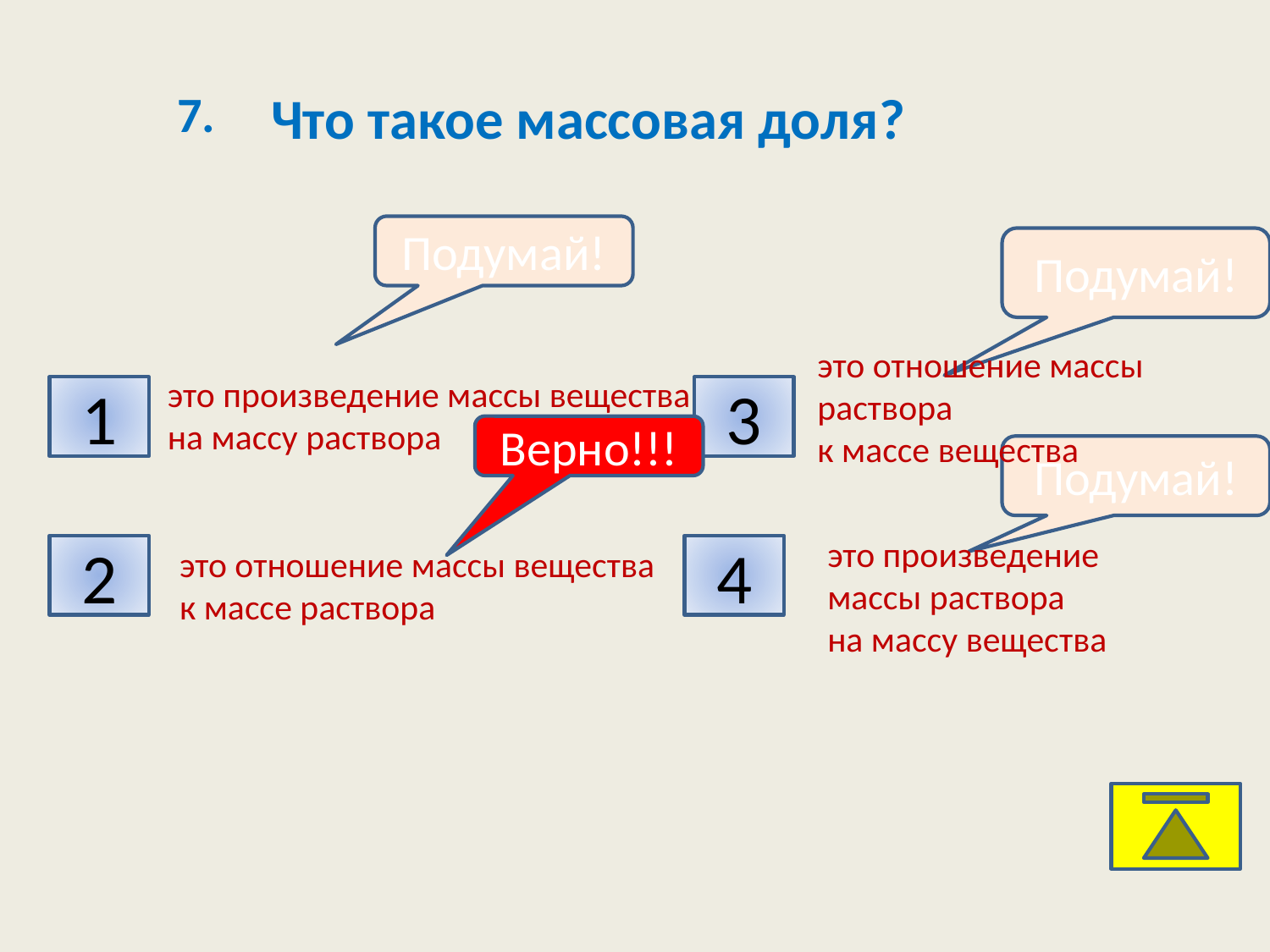

Что такое массовая доля?
7.

Подумай!
Подумай!
это отношение массы раствора
к массе вещества
это произведение массы вещества
на массу раствора
1
3
Верно!!!
Подумай!
это произведение массы раствора
на массу вещества
2
4
это отношение массы вещества
к массе раствора